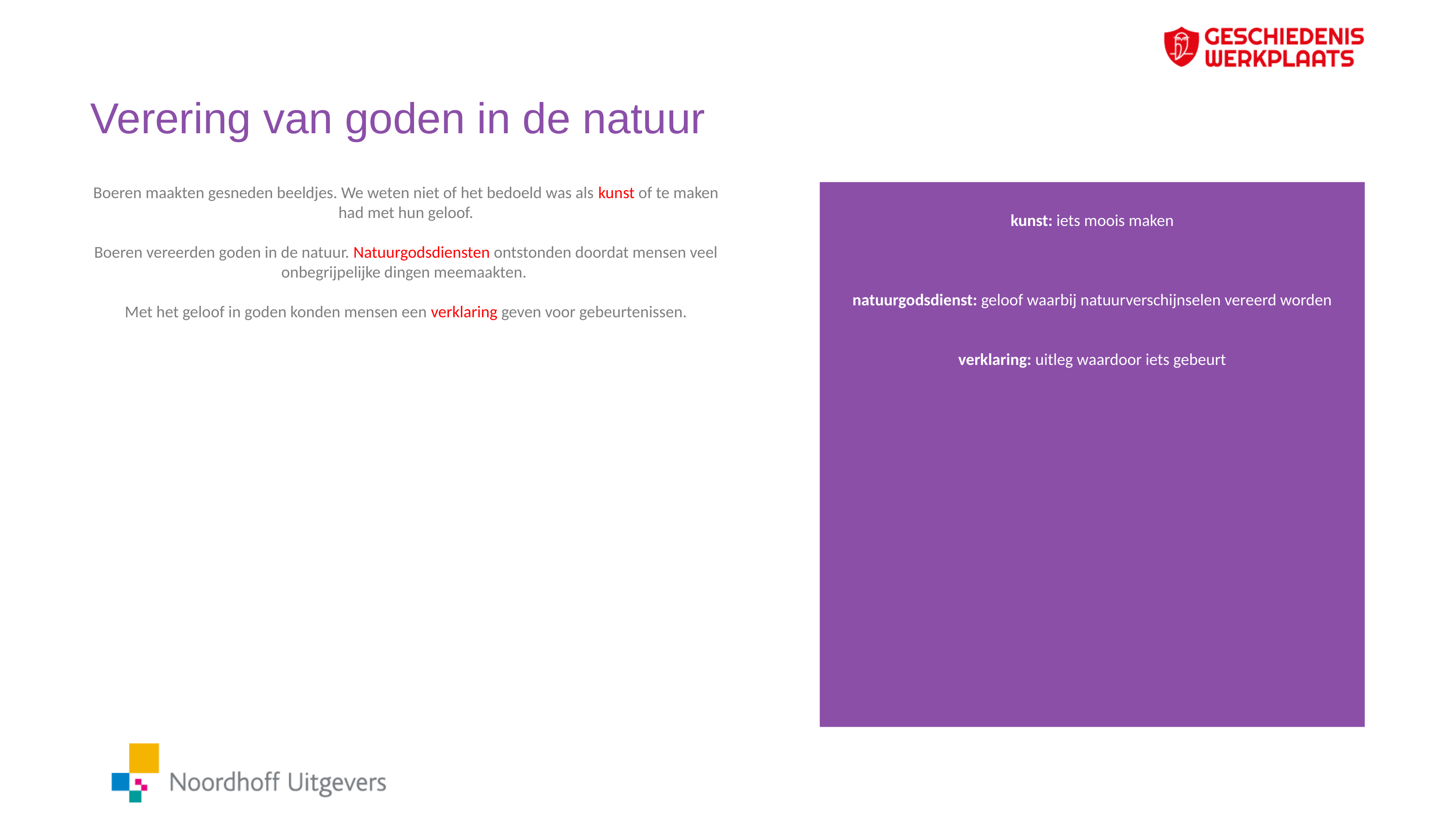

# Verering van goden in de natuur
Boeren maakten gesneden beeldjes. We weten niet of het bedoeld was als kunst of te maken had met hun geloof.

Boeren vereerden goden in de natuur. Natuurgodsdiensten ontstonden doordat mensen veel onbegrijpelijke dingen meemaakten.

Met het geloof in goden konden mensen een verklaring geven voor gebeurtenissen.
kunst: iets moois maken

natuurgodsdienst: geloof waarbij natuurverschijnselen vereerd worden

verklaring: uitleg waardoor iets gebeurt